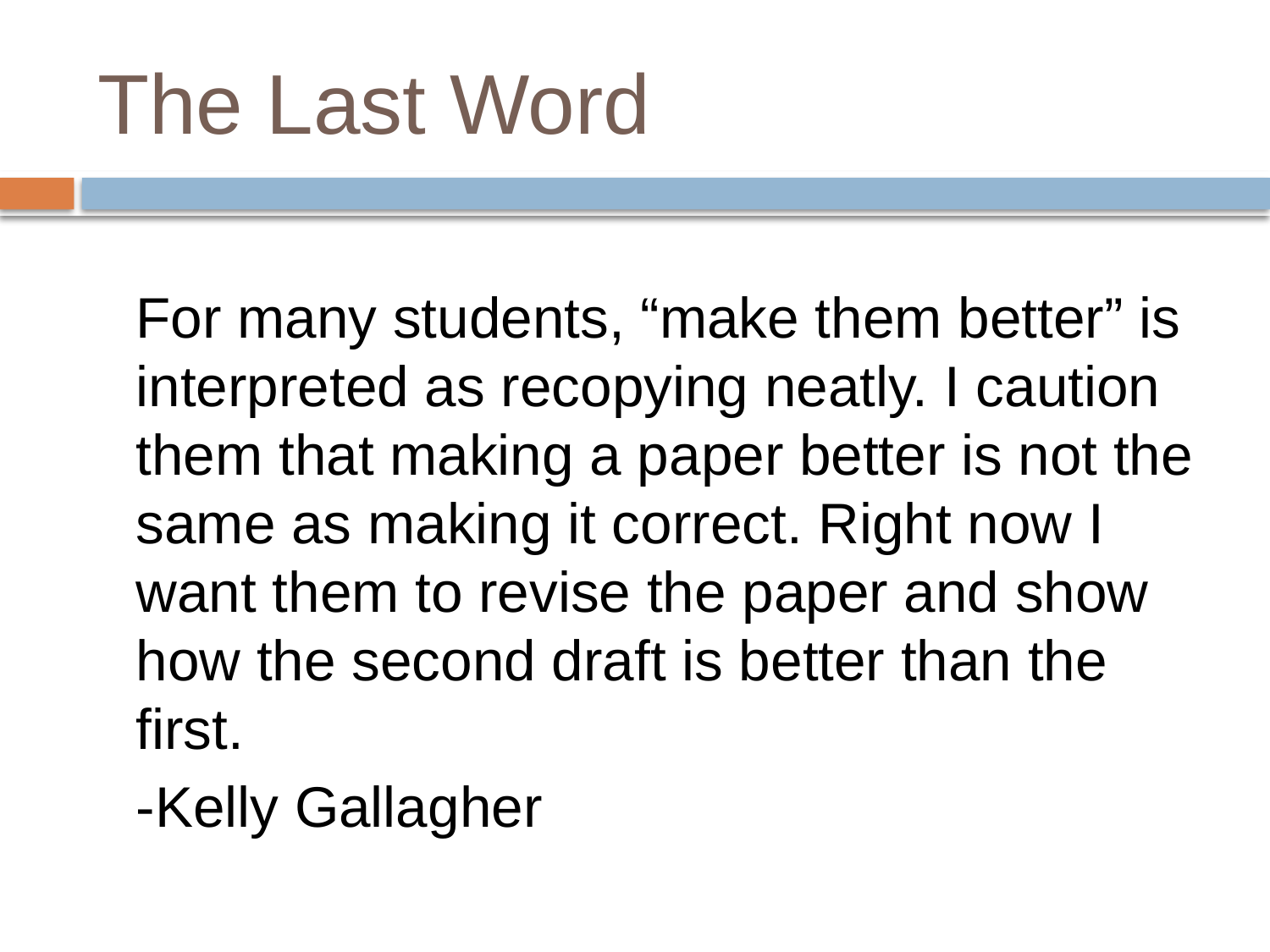

# The Last Word
	For many students, “make them better” is interpreted as recopying neatly. I caution them that making a paper better is not the same as making it correct. Right now I want them to revise the paper and show how the second draft is better than the first.
					-Kelly Gallagher